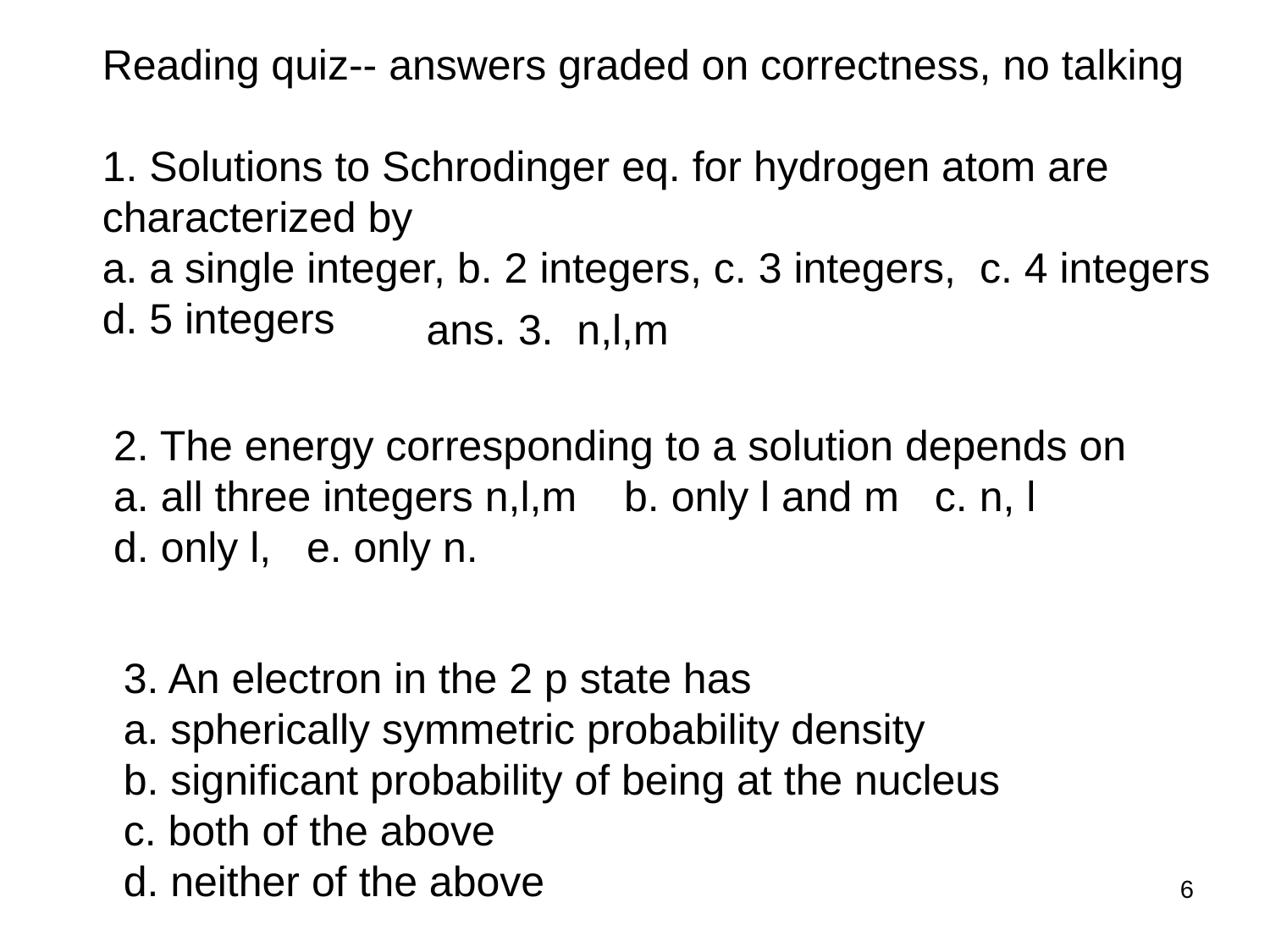

Reading quiz-- answers graded on correctness, no talking

1. Solutions to Schrodinger eq. for hydrogen atom are
characterized by
a. a single integer, b. 2 integers, c. 3 integers,  c. 4 integers
d. 5 integers
ans. 3.  n,l,m
2. The energy corresponding to a solution depends on
a. all three integers n,l,m    b. only l and m   c. n, l
d. only l,   e. only n.
3. An electron in the 2 p state has
a. spherically symmetric probability density
b. significant probability of being at the nucleus
c. both of the above
d. neither of the above
6